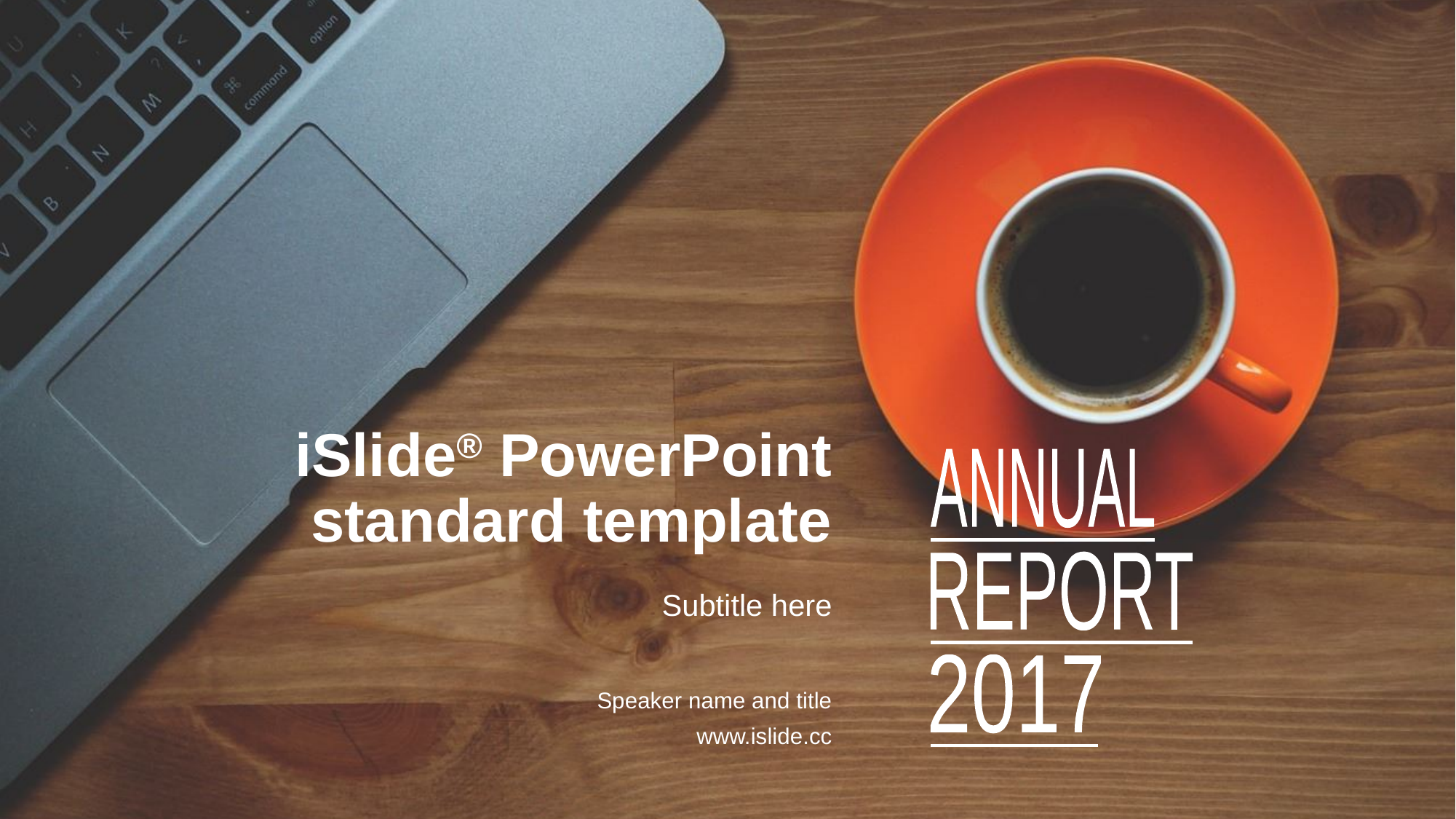

# iSlide® PowerPoint standard template
ANNUAL
REPORT
2017
Subtitle here
Speaker name and title
www.islide.cc